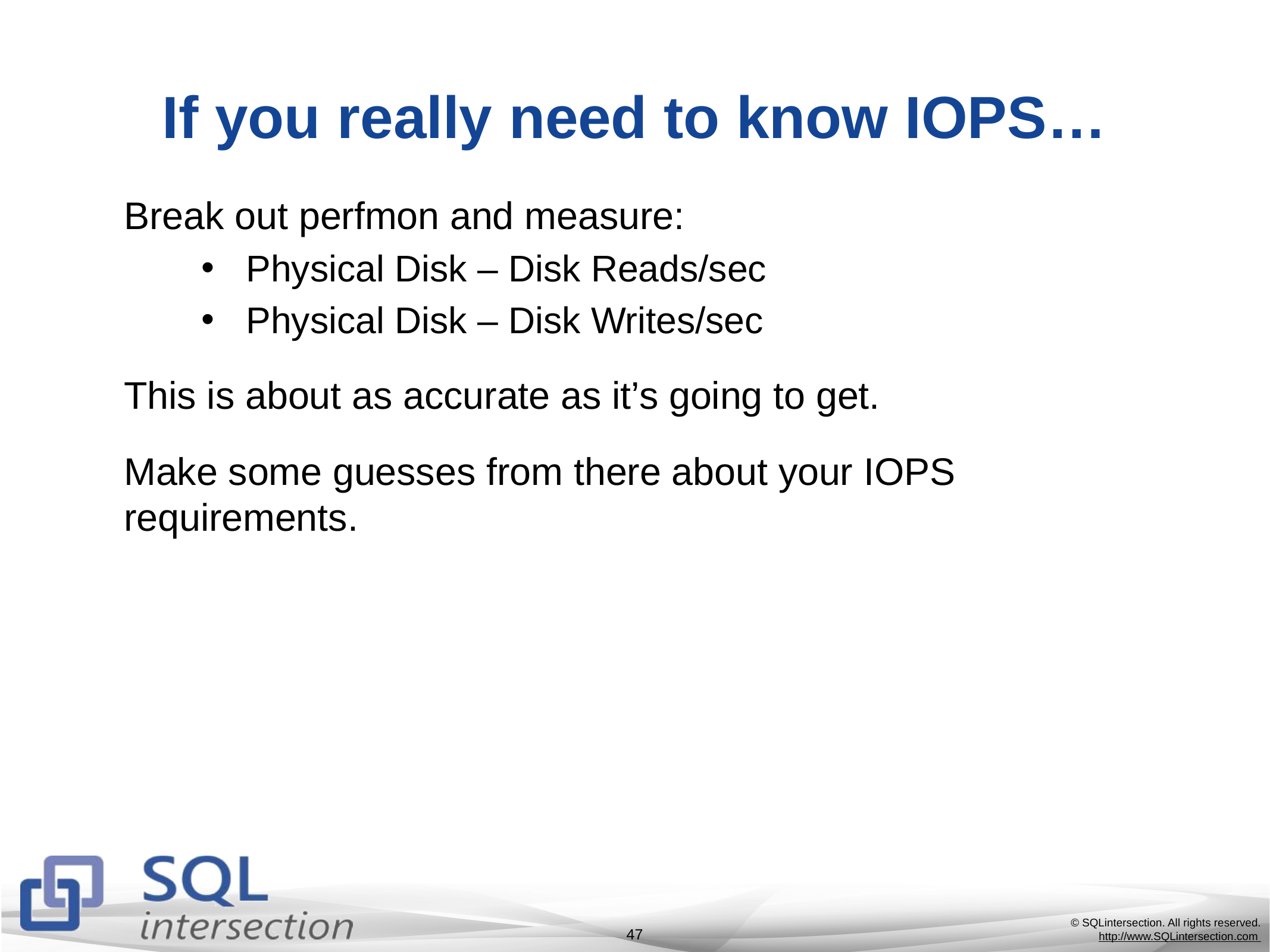

# If you really need to know IOPS…
Break out perfmon and measure:
Physical Disk – Disk Reads/sec
Physical Disk – Disk Writes/sec
This is about as accurate as it’s going to get.
Make some guesses from there about your IOPS requirements.